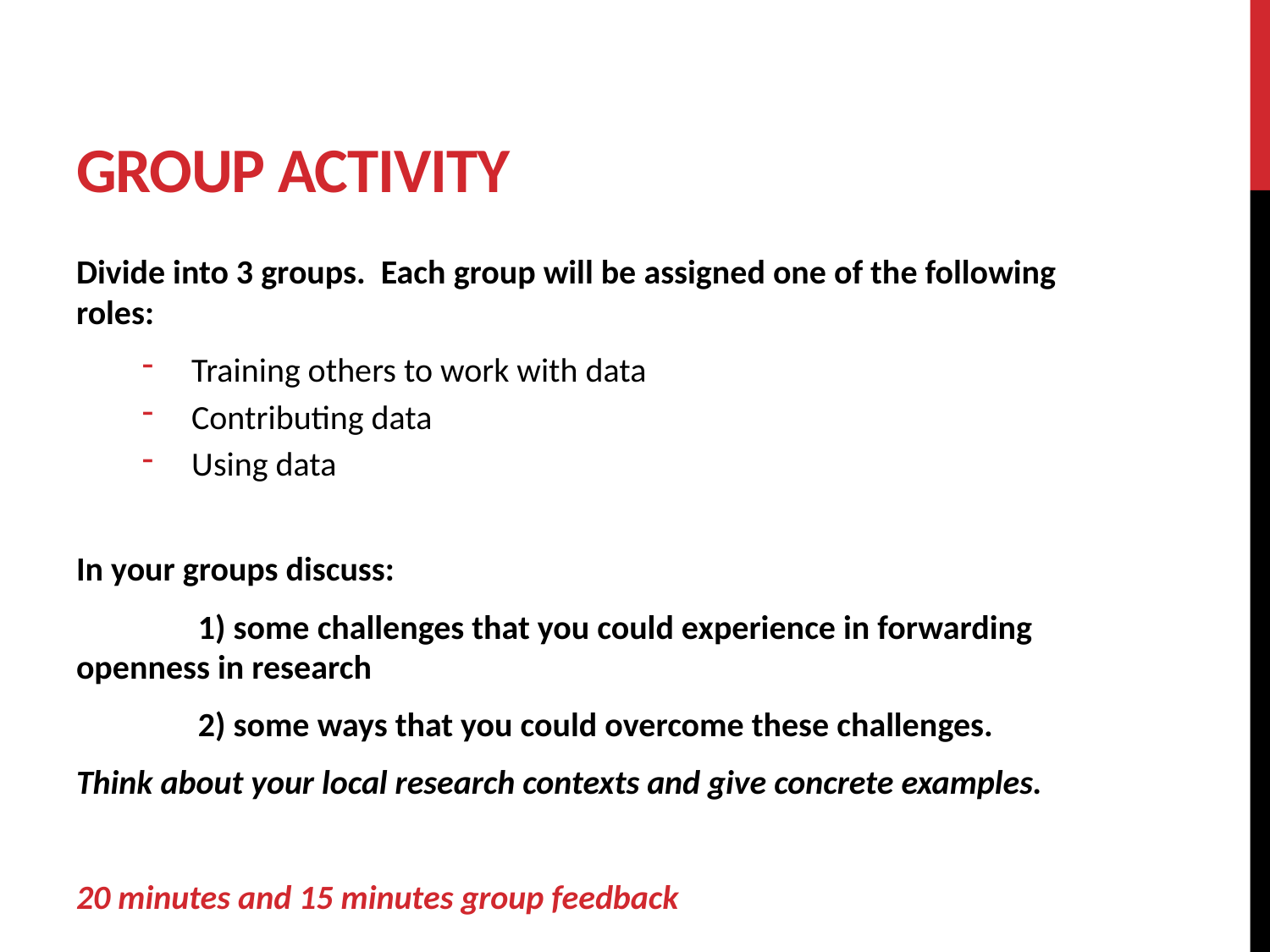

# Group activity
Divide into 3 groups.  Each group will be assigned one of the following roles:
Training others to work with data
Contributing data
Using data

In your groups discuss:
	1) some challenges that you could experience in forwarding 	openness in research
	2) some ways that you could overcome these challenges.
Think about your local research contexts and give concrete examples.

20 minutes and 15 minutes group feedback